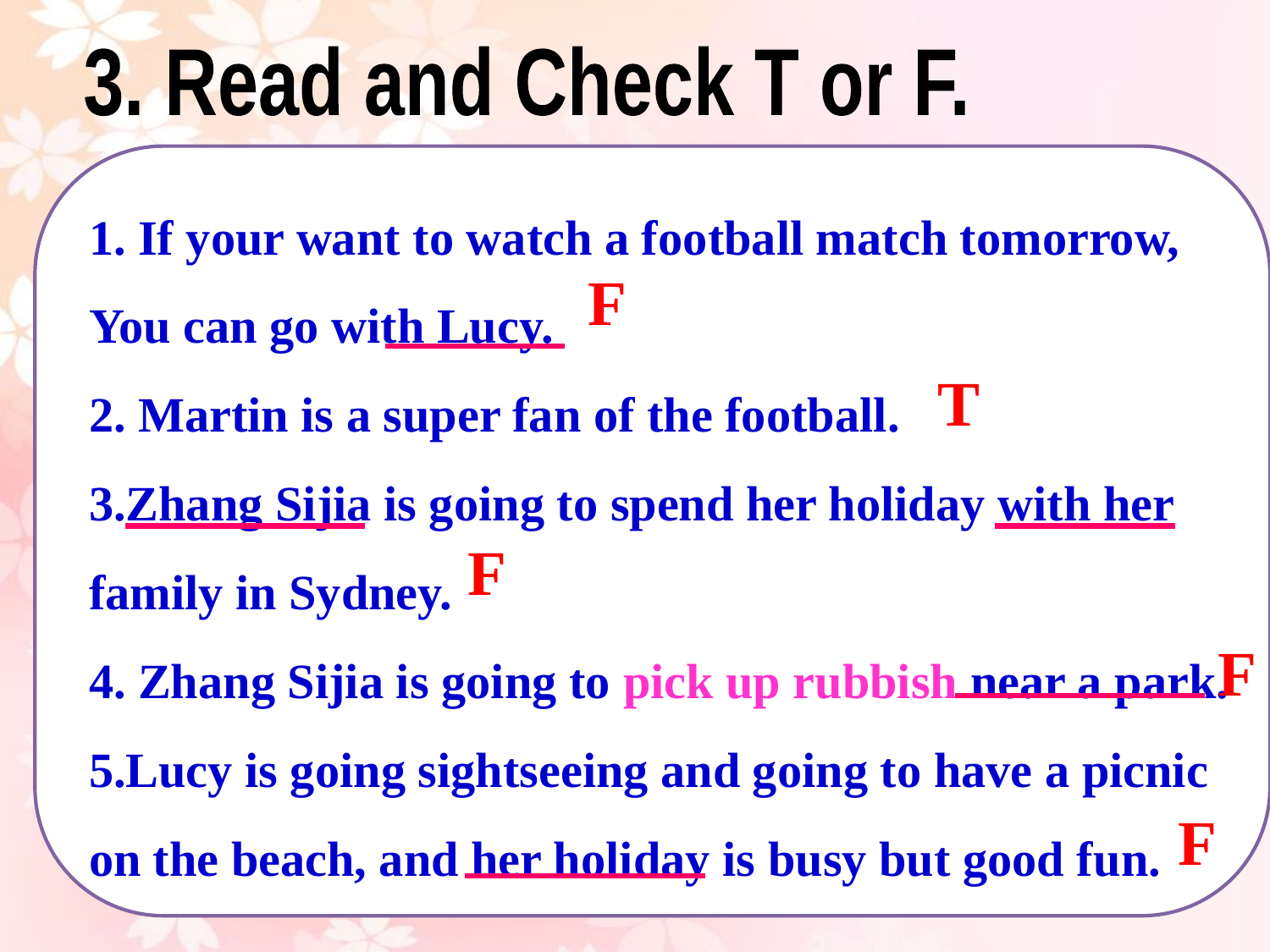

3. Read and Check T or F.
1. If your want to watch a football match tomorrow,
You can go with Lucy.
2. Martin is a super fan of the football.
3.Zhang Sijia is going to spend her holiday with her
family in Sydney.
4. Zhang Sijia is going to pick up rubbish near a park.
5.Lucy is going sightseeing and going to have a picnic
on the beach, and her holiday is busy but good fun.
F
T
F
F
F